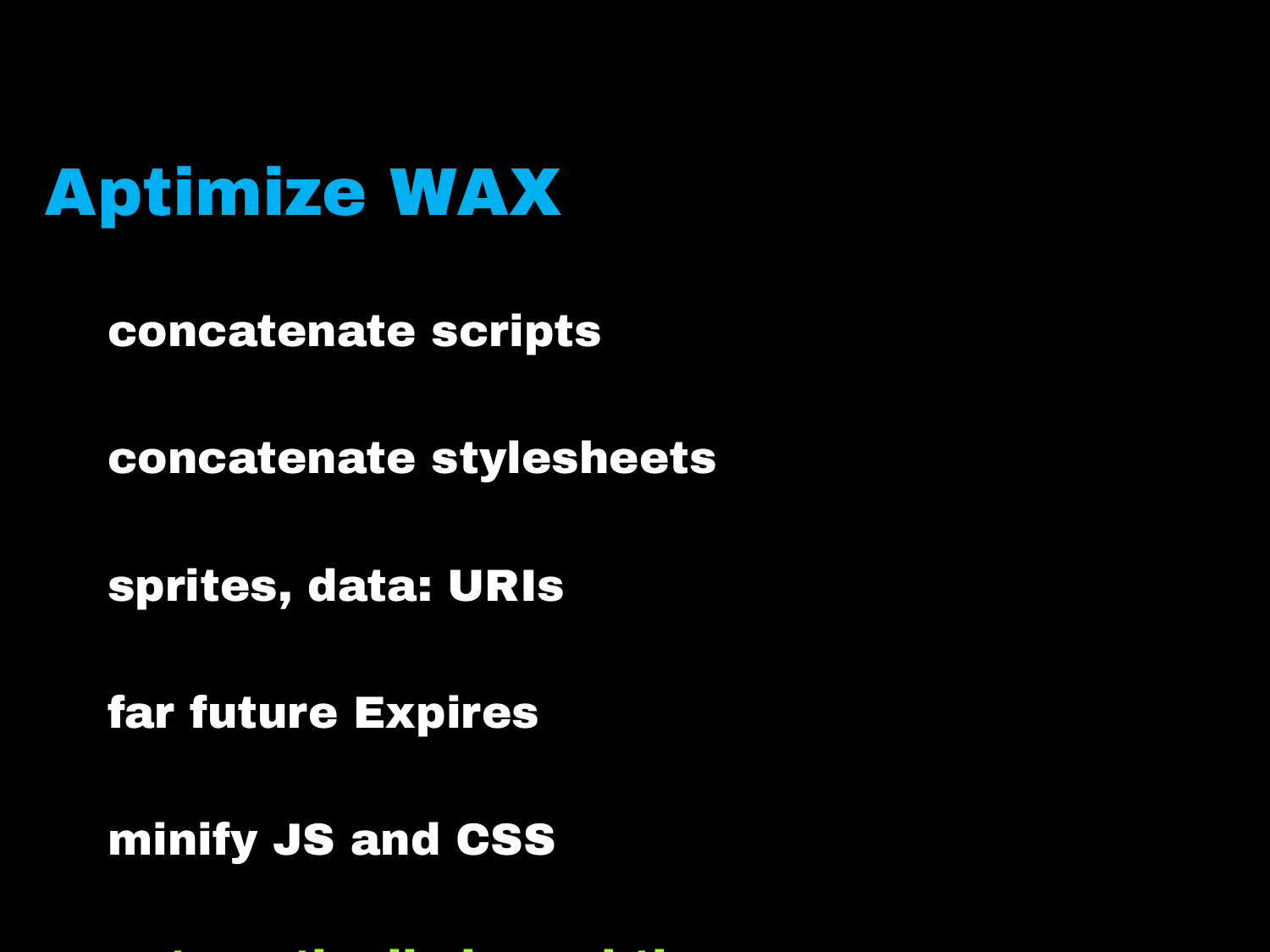

Aptimize WAX
concatenate scripts
concatenate stylesheets
sprites, data: URIs
far future Expires
minify JS and CSS
automatically in real time